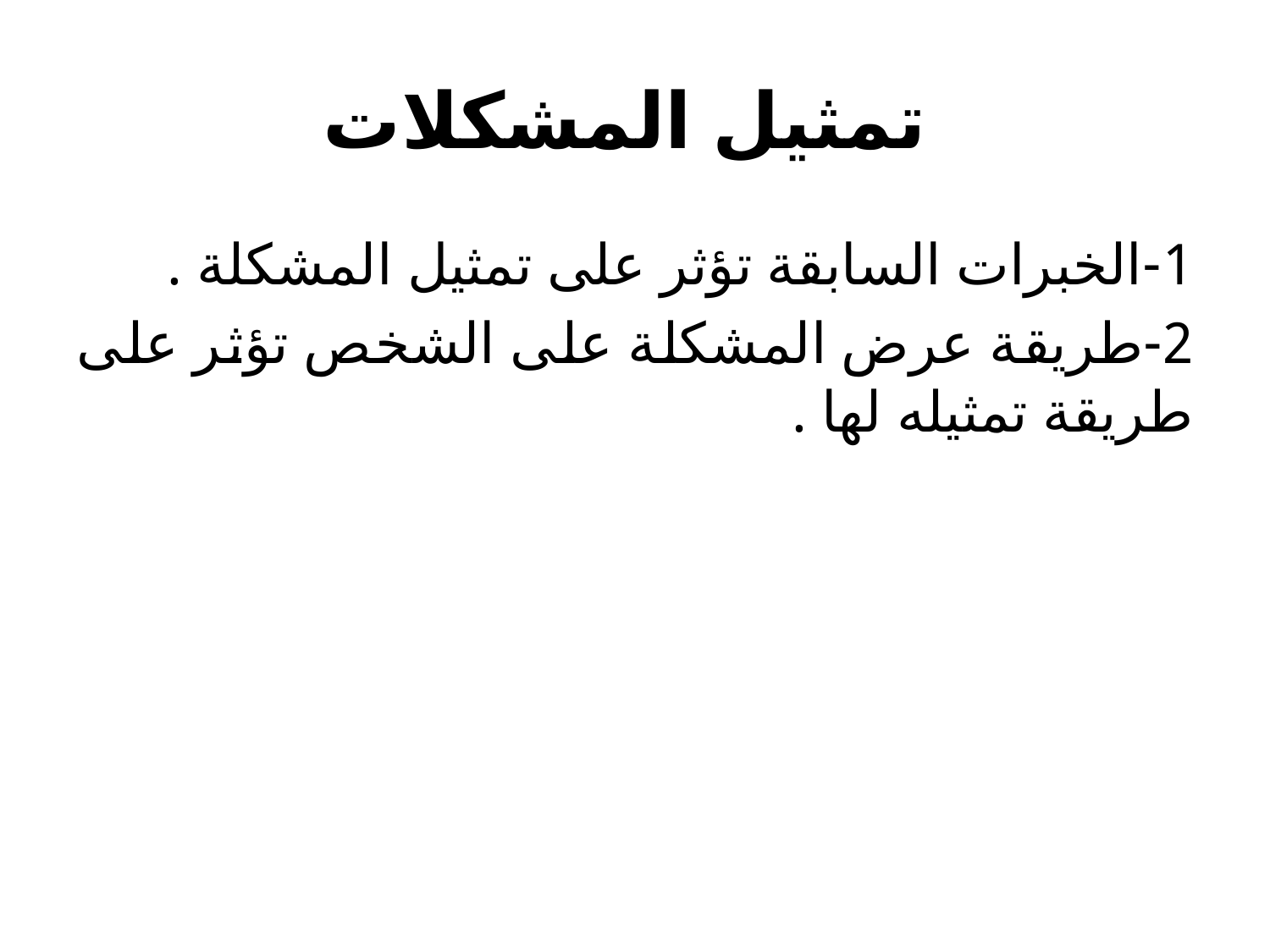

# تمثيل المشكلات
1-الخبرات السابقة تؤثر على تمثيل المشكلة .
2-طريقة عرض المشكلة على الشخص تؤثر على طريقة تمثيله لها .